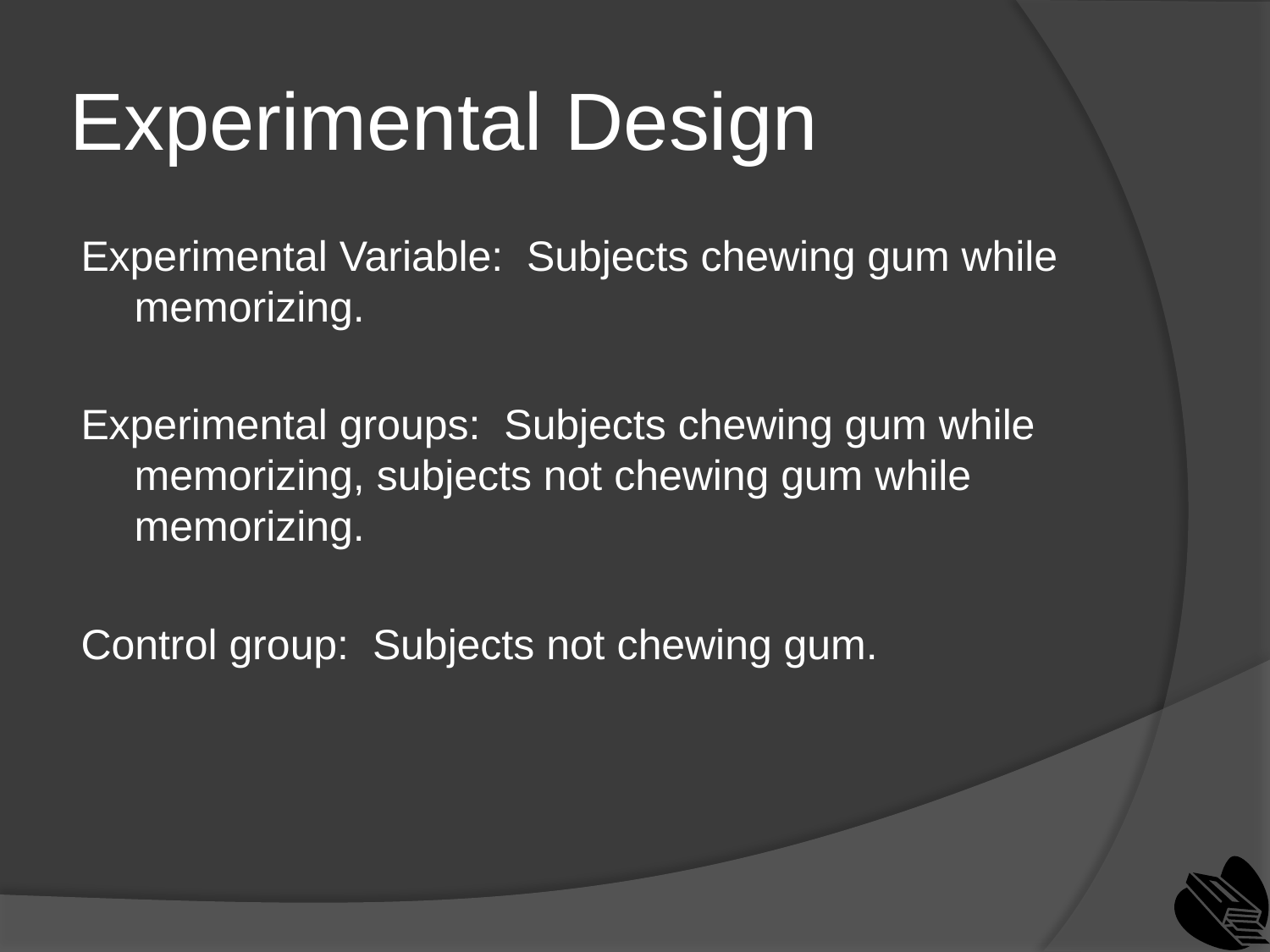

# Experimental Design
Experimental Variable:  Subjects chewing gum while memorizing.

Experimental groups:  Subjects chewing gum while memorizing, subjects not chewing gum while memorizing.

Control group:  Subjects not chewing gum.